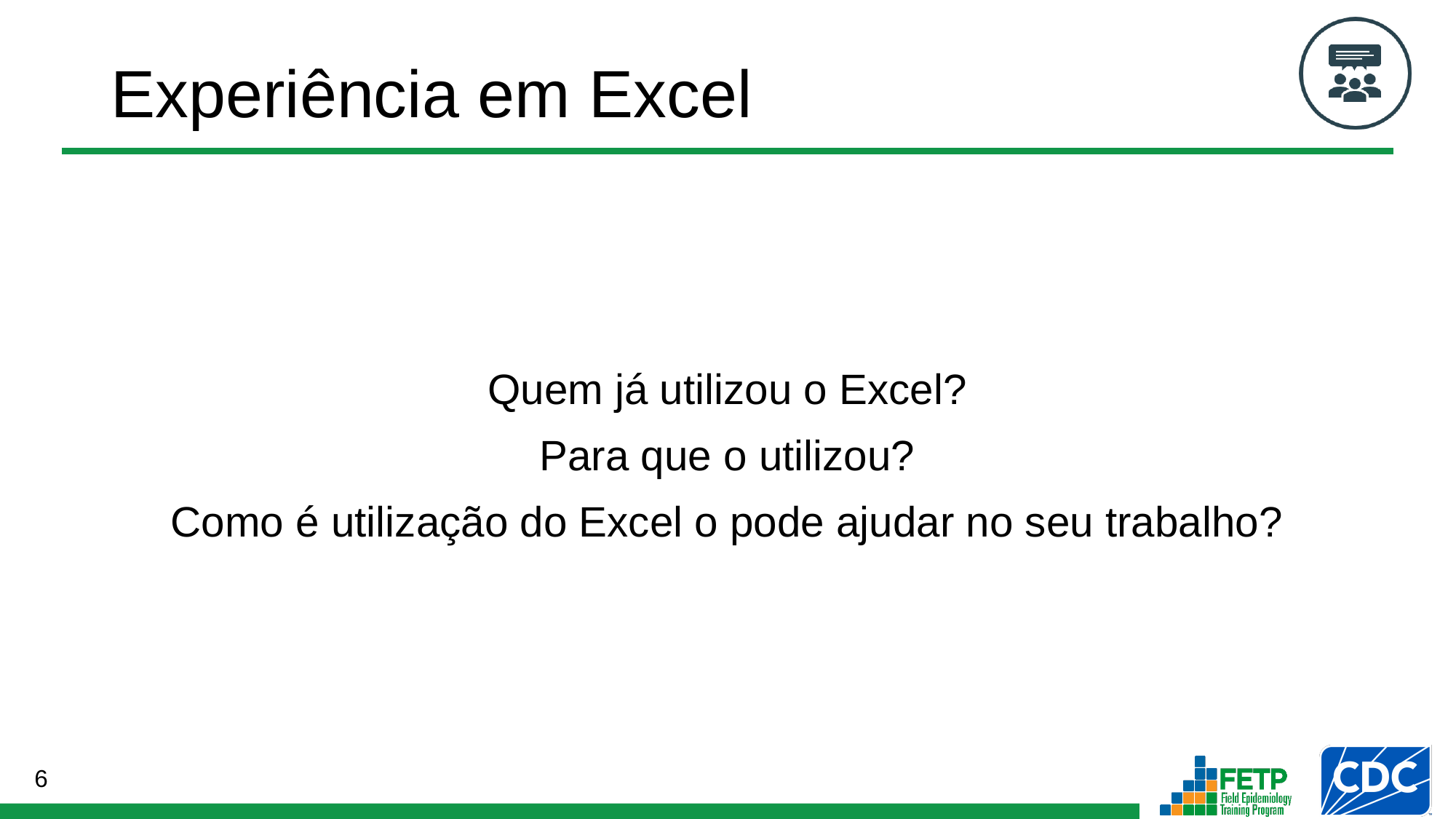

# Experiência em Excel
Quem já utilizou o Excel?
Para que o utilizou?
Como é utilização do Excel o pode ajudar no seu trabalho?